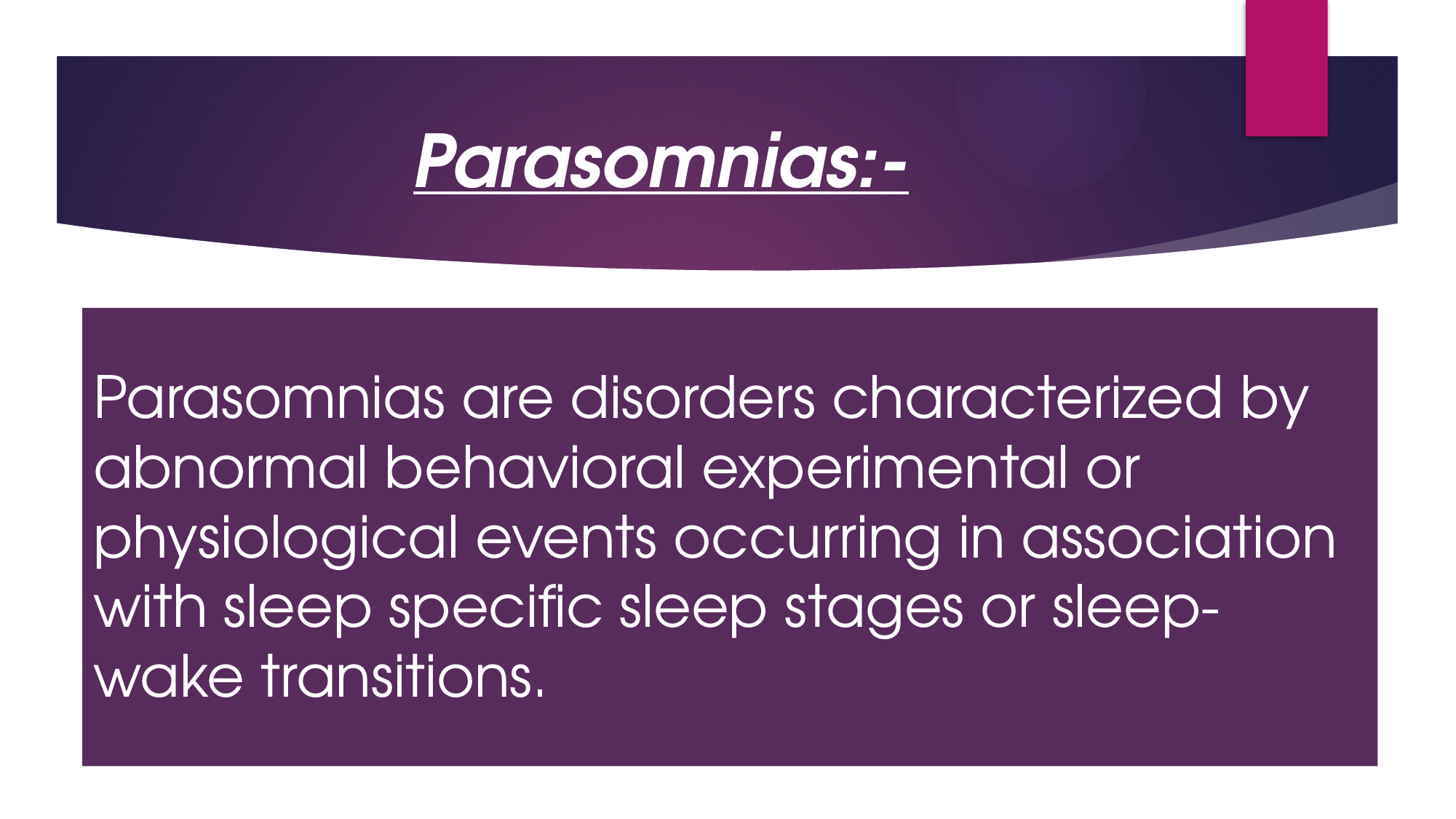

# Parasomnias:-

Parasomnias are disorders characterized by abnormal behavioral experimental or physiological events occurring in association with sleep specific sleep stages or sleep-wake transitions.